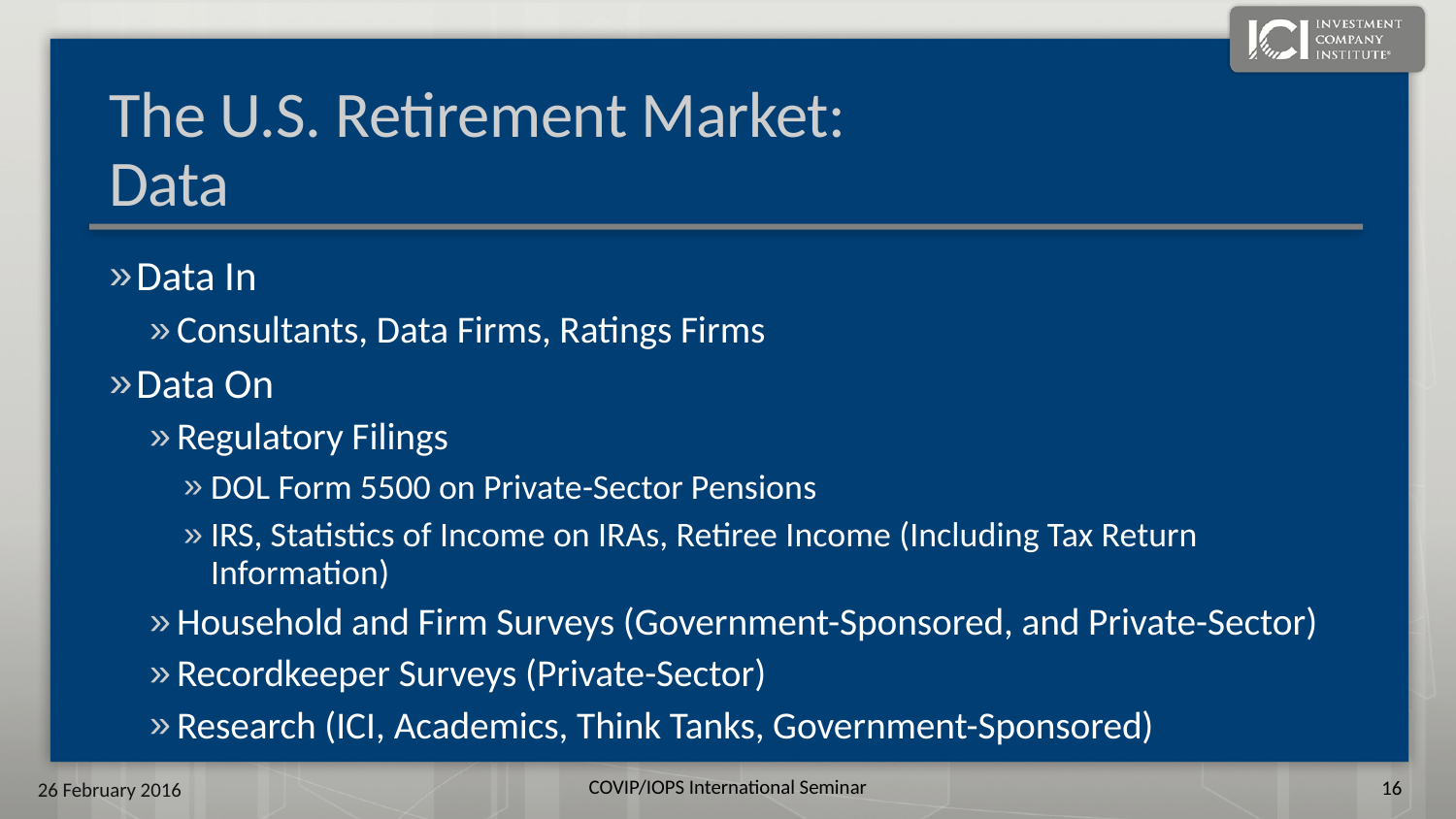

# The U.S. Retirement Market: Data
Data In
Consultants, Data Firms, Ratings Firms
Data On
Regulatory Filings
DOL Form 5500 on Private-Sector Pensions
IRS, Statistics of Income on IRAs, Retiree Income (Including Tax Return Information)
Household and Firm Surveys (Government-Sponsored, and Private-Sector)
Recordkeeper Surveys (Private-Sector)
Research (ICI, Academics, Think Tanks, Government-Sponsored)
16
26 February 2016
COVIP/IOPS International Seminar